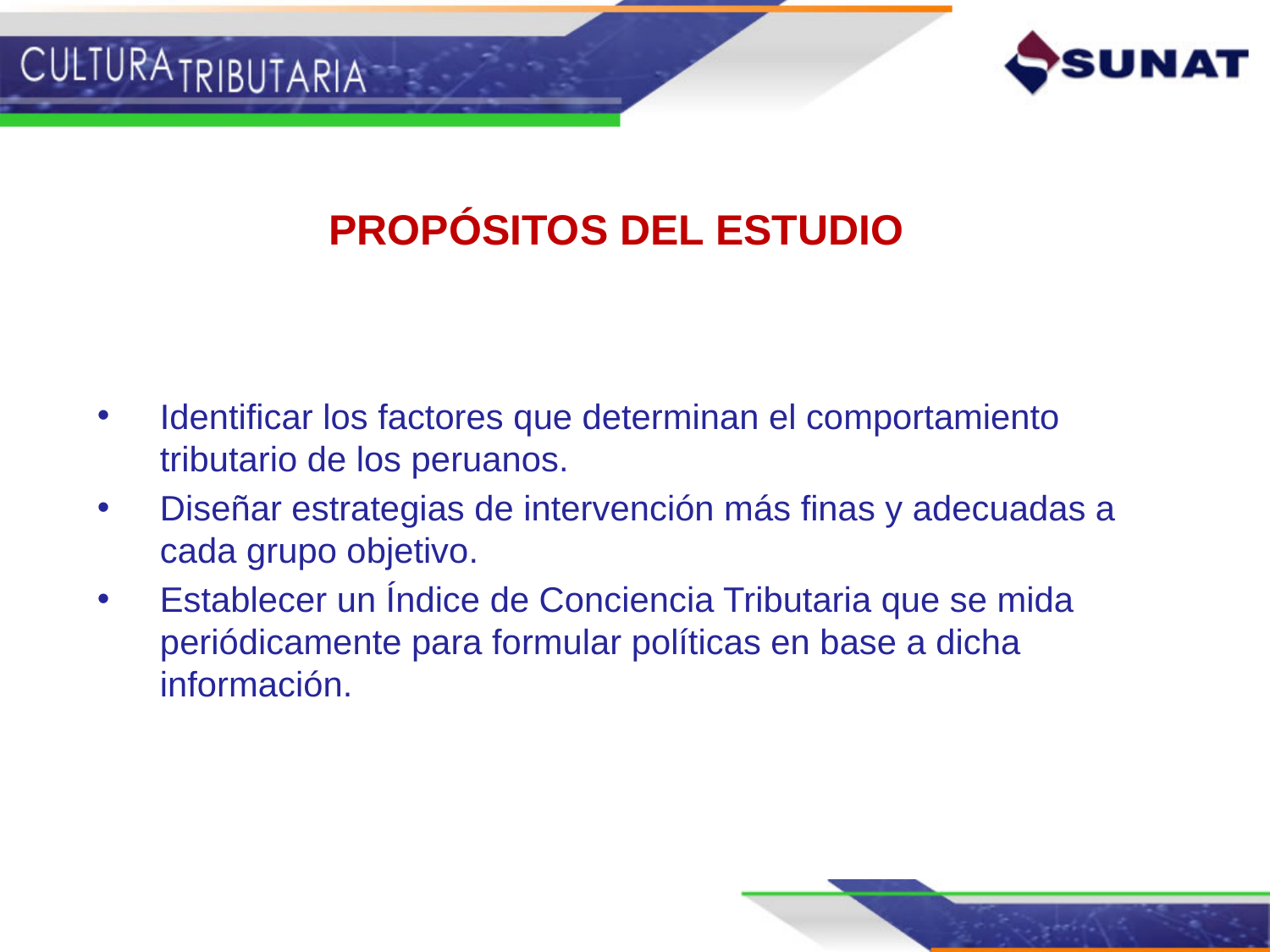

# PROPÓSITOS DEL ESTUDIO

Identificar los factores que determinan el comportamiento tributario de los peruanos.
Diseñar estrategias de intervención más finas y adecuadas a cada grupo objetivo.
Establecer un Índice de Conciencia Tributaria que se mida periódicamente para formular políticas en base a dicha información.